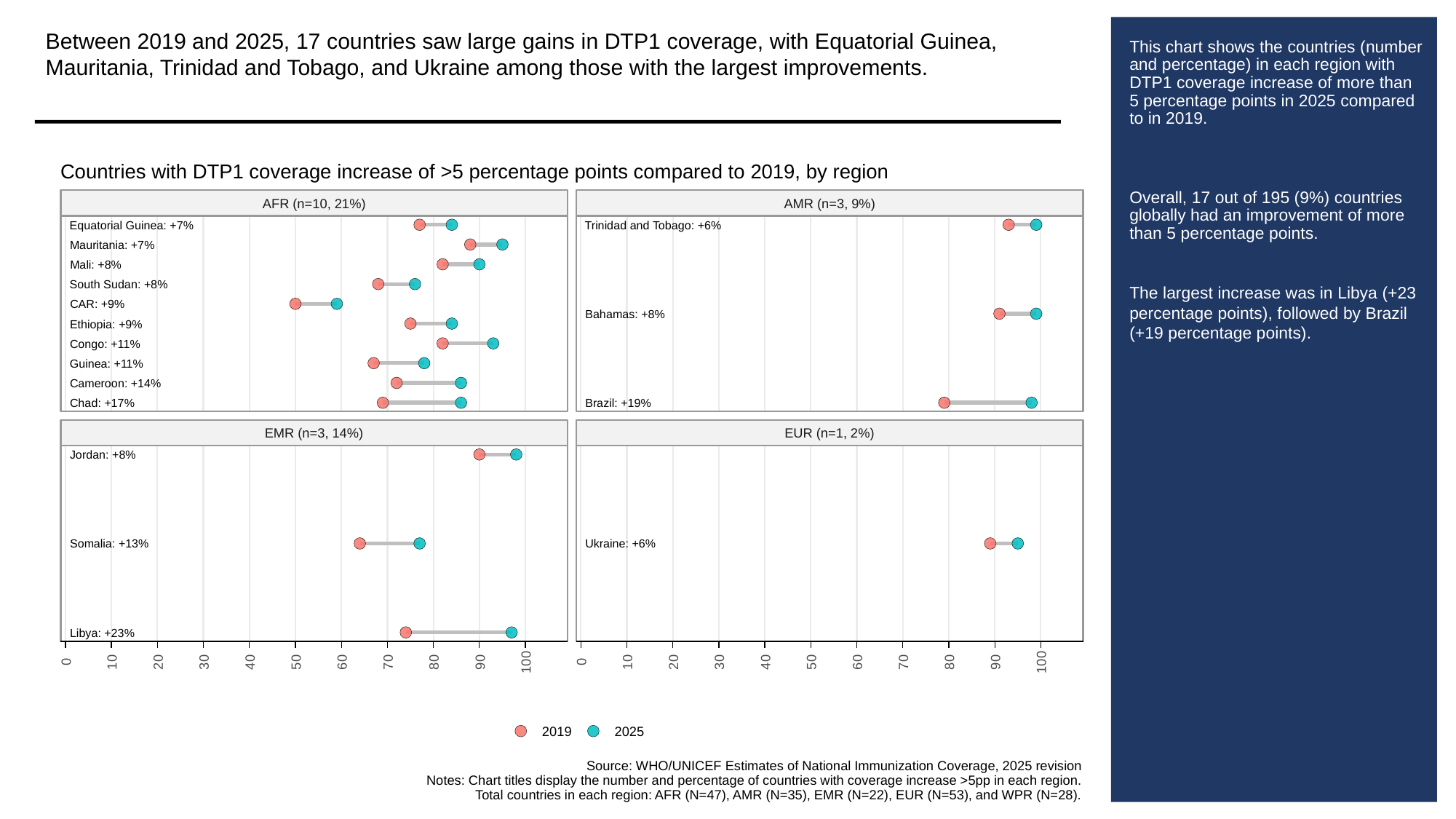

Between 2019 and 2025, 17 countries saw large gains in DTP1 coverage, with Equatorial Guinea, Mauritania, Trinidad and Tobago, and Ukraine among those with the largest improvements.
# This chart shows the countries (number and percentage) in each region with DTP1 coverage increase of more than 5 percentage points in 2025 compared to in 2019.

Overall, 17 out of 195 (9%) countries globally had an improvement of more than 5 percentage points.

The largest increase was in Libya (+23 percentage points), followed by Brazil (+19 percentage points).

Countries with DTP1 coverage increase of >5 percentage points compared to 2019, by region

AFR (n=10, 21%)
AMR (n=3, 9%)

Equatorial Guinea: +7%
Trinidad and Tobago: +6%

Mauritania: +7%

Mali: +8%

South Sudan: +8%

CAR: +9%

Bahamas: +8%

Ethiopia: +9%

Congo: +11%

Guinea: +11%

Cameroon: +14%

Chad: +17%
Brazil: +19%

EMR (n=3, 14%)
EUR (n=1, 2%)

Jordan: +8%

Somalia: +13%
Ukraine: +6%

Libya: +23%

0
10
20
30
40
50
60
70
80
90
100
0
10
20
30
40
50
60
70
80
90
100

2019
2025
Source: WHO/UNICEF Estimates of National Immunization Coverage, 2025 revision
Notes: Chart titles display the number and percentage of countries with coverage increase >5pp in each region.
Total countries in each region: AFR (N=47), AMR (N=35), EMR (N=22), EUR (N=53), and WPR (N=28).